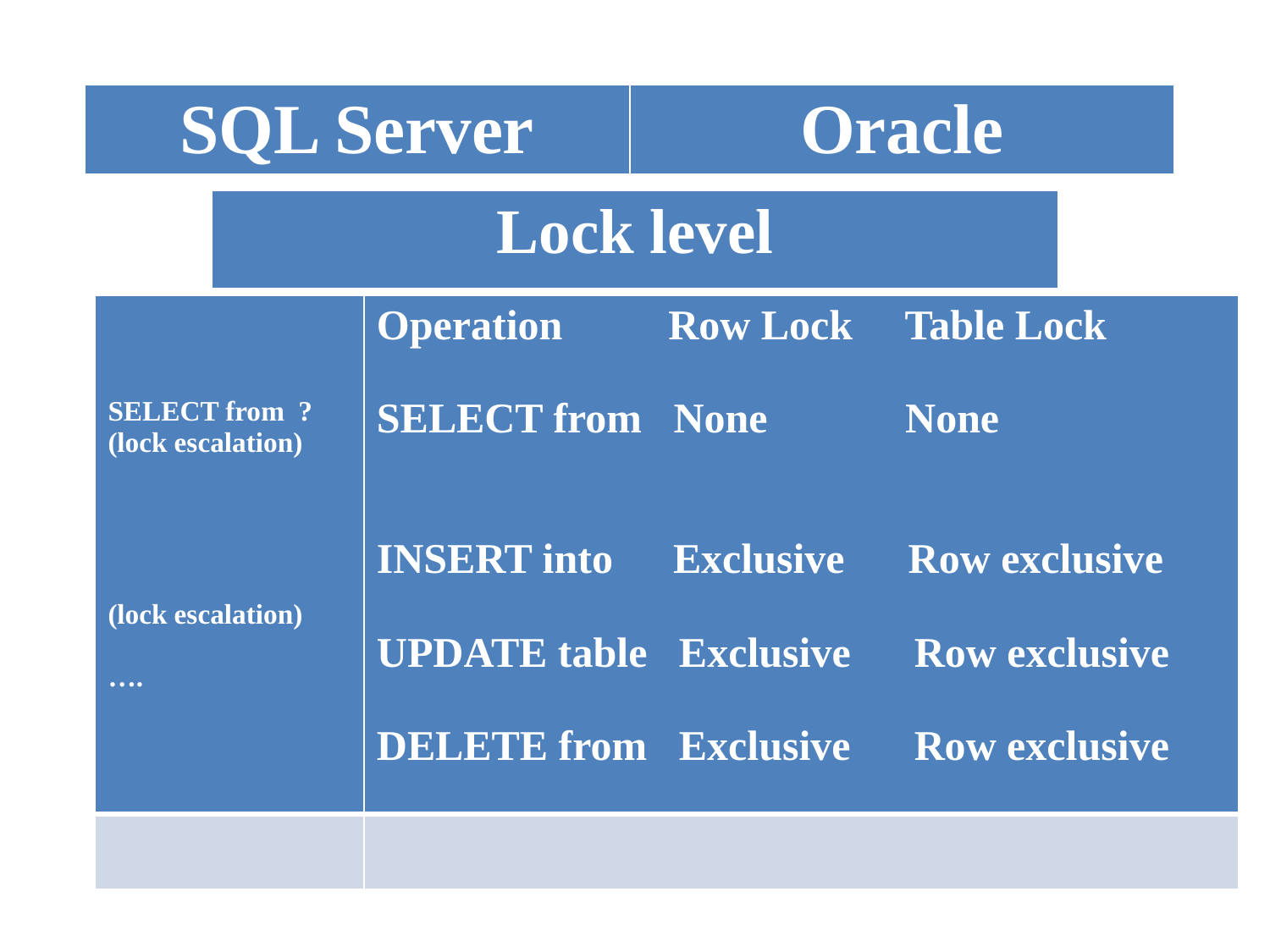

| SQL Server | Oracle |
| --- | --- |
| Lock level |
| --- |
| SELECT from ? (lock escalation) (lock escalation) …. | Operation Row Lock Table Lock SELECT from None None INSERT into Exclusive Row exclusive UPDATE table Exclusive Row exclusive DELETE from Exclusive Row exclusive |
| --- | --- |
|  |  |